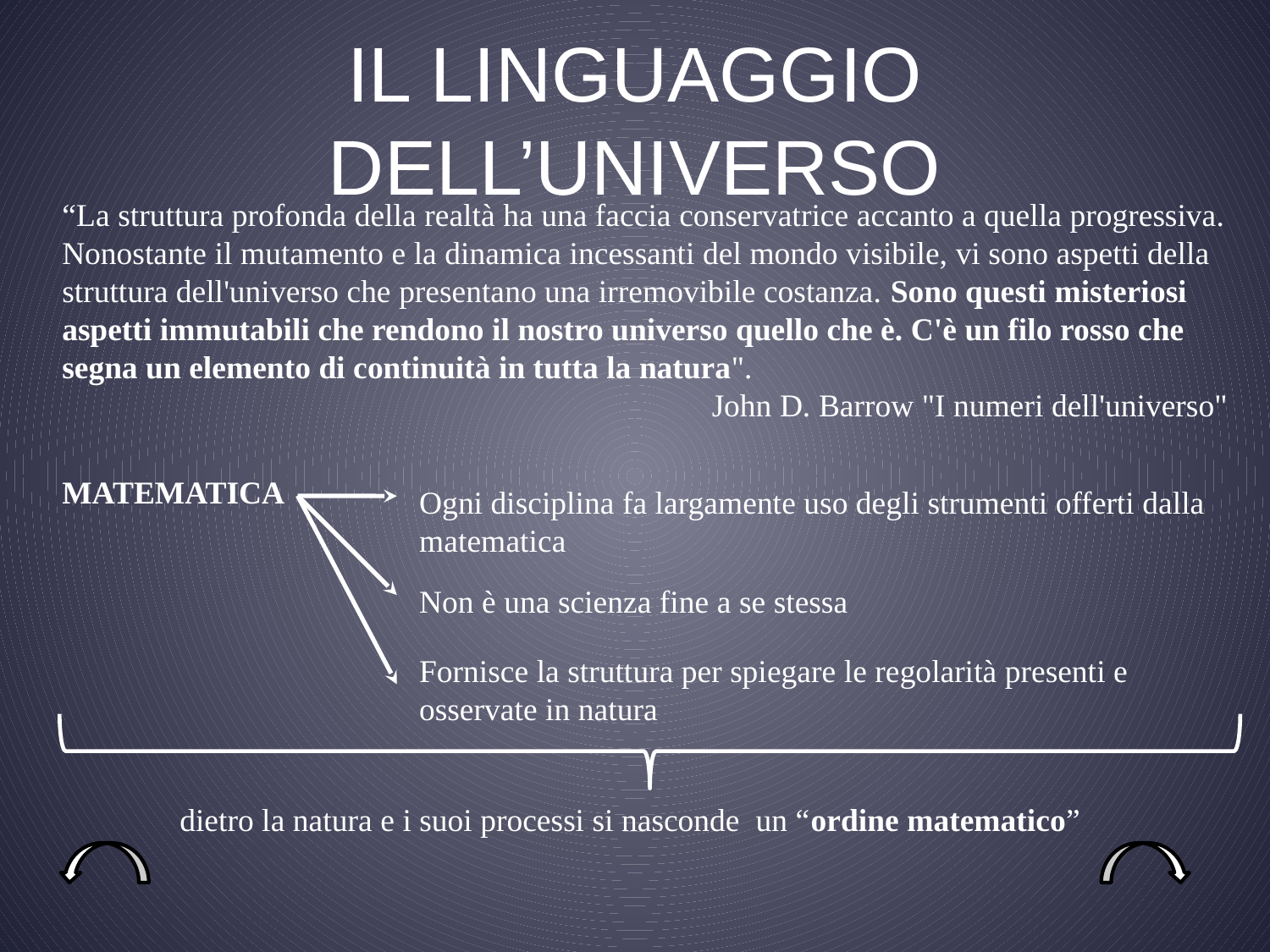

# IL LINGUAGGIO DELL’UNIVERSO

“La struttura profonda della realtà ha una faccia conservatrice accanto a quella progressiva. Nonostante il mutamento e la dinamica incessanti del mondo visibile, vi sono aspetti della struttura dell'universo che presentano una irremovibile costanza. Sono questi misteriosi aspetti immutabili che rendono il nostro universo quello che è. C'è un filo rosso che segna un elemento di continuità in tutta la natura".
John D. Barrow "I numeri dell'universo"

MATEMATICA
Ogni disciplina fa largamente uso degli strumenti offerti dalla matematica
Non è una scienza fine a se stessa
Fornisce la struttura per spiegare le regolarità presenti e osservate in natura
dietro la natura e i suoi processi si nasconde  un “ordine matematico”